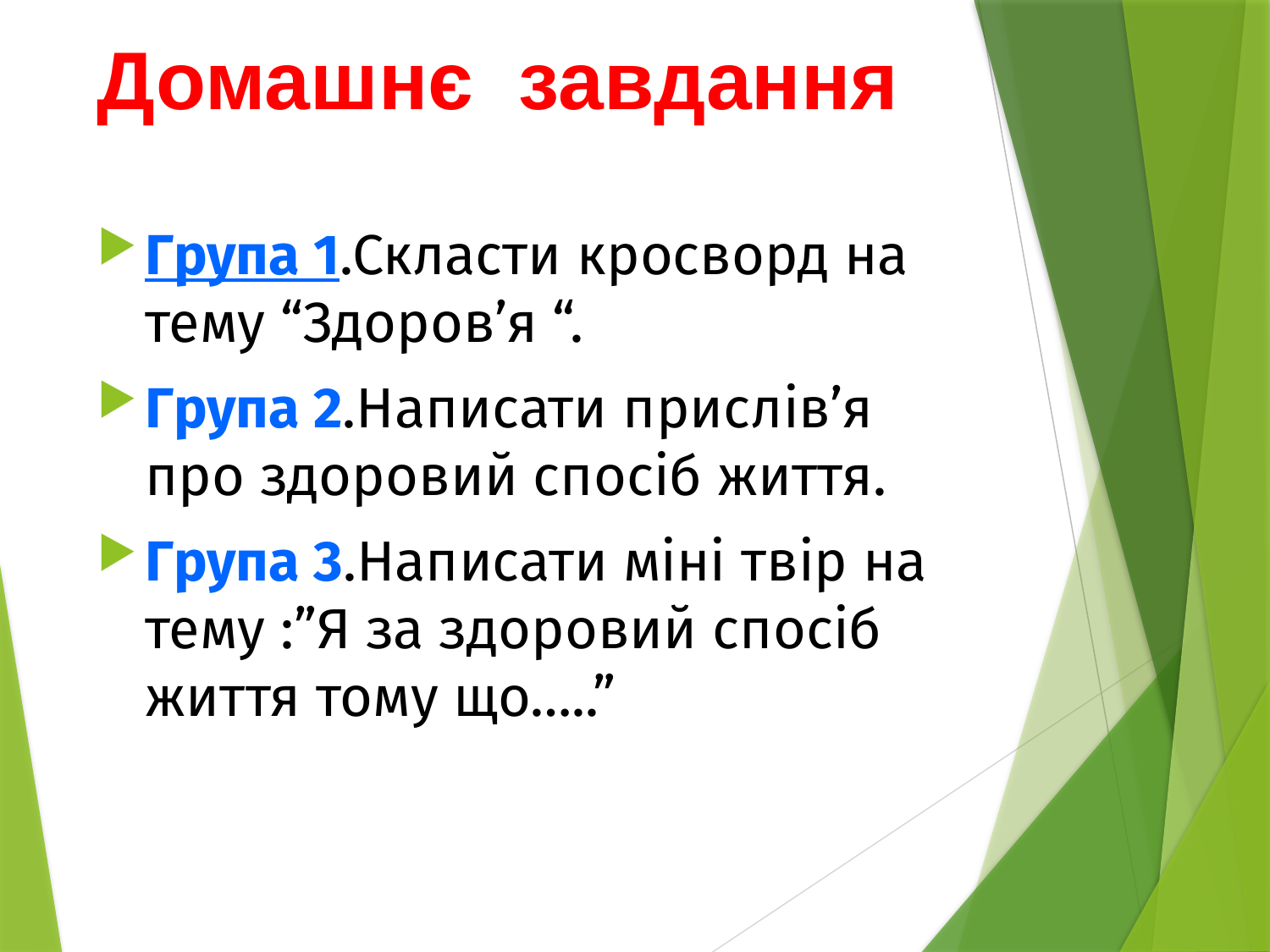

# Домашнє  завдання
Група 1.Скласти кросворд на тему “Здоров’я “.
Група 2.Написати прислів’я про здоровий спосіб життя.
Група 3.Написати міні твір на тему :”Я за здоровий спосіб життя тому що…..”